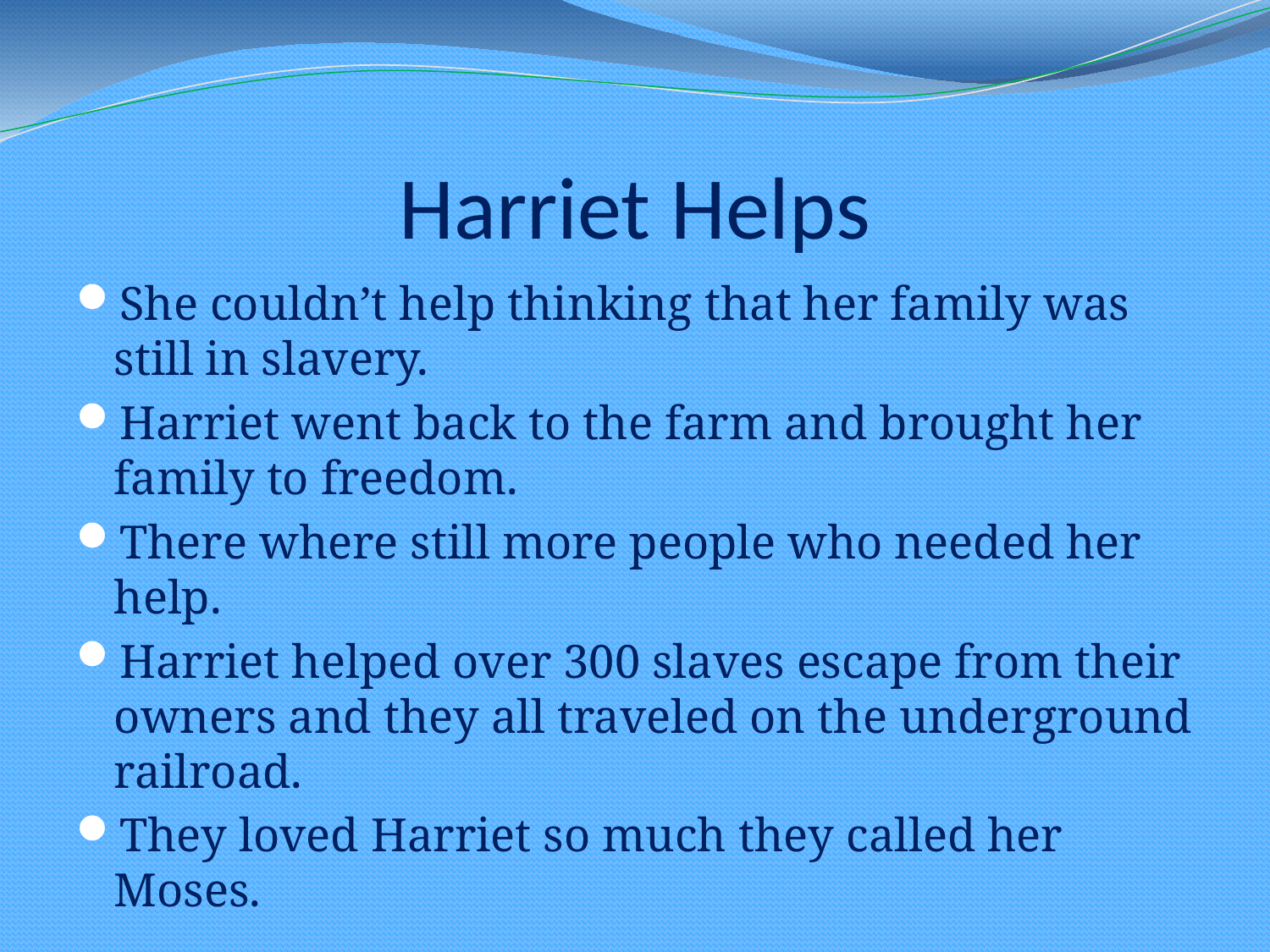

# Harriet Helps
She couldn’t help thinking that her family was still in slavery.
Harriet went back to the farm and brought her family to freedom.
There where still more people who needed her help.
Harriet helped over 300 slaves escape from their owners and they all traveled on the underground railroad.
They loved Harriet so much they called her Moses.